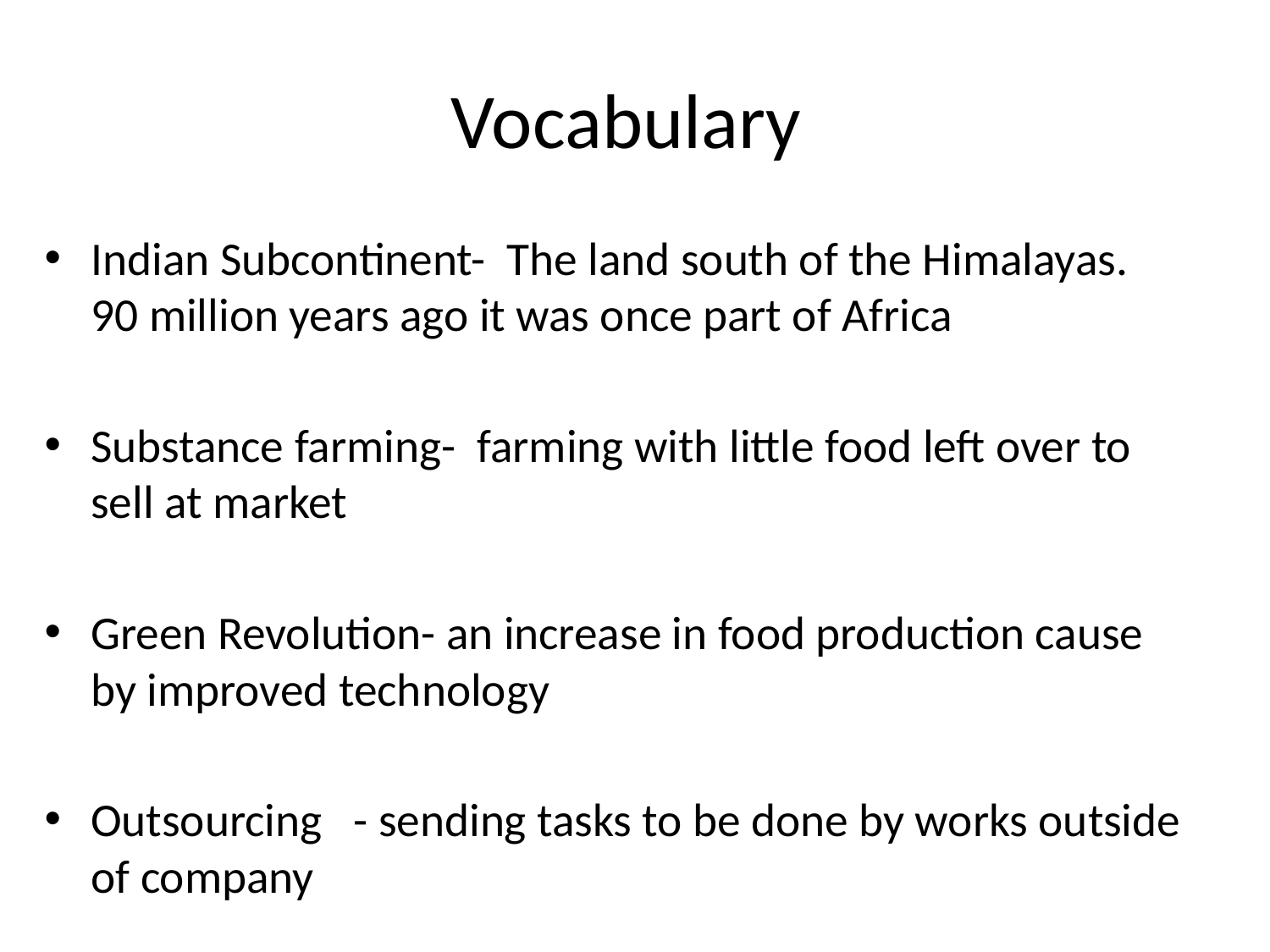

# Vocabulary
Indian Subcontinent-  The land south of the Himalayas.   90 million years ago it was once part of Africa

Substance farming-  farming with little food left over to sell at market

Green Revolution- an increase in food production cause by improved technology

Outsourcing   - sending tasks to be done by works outside of company